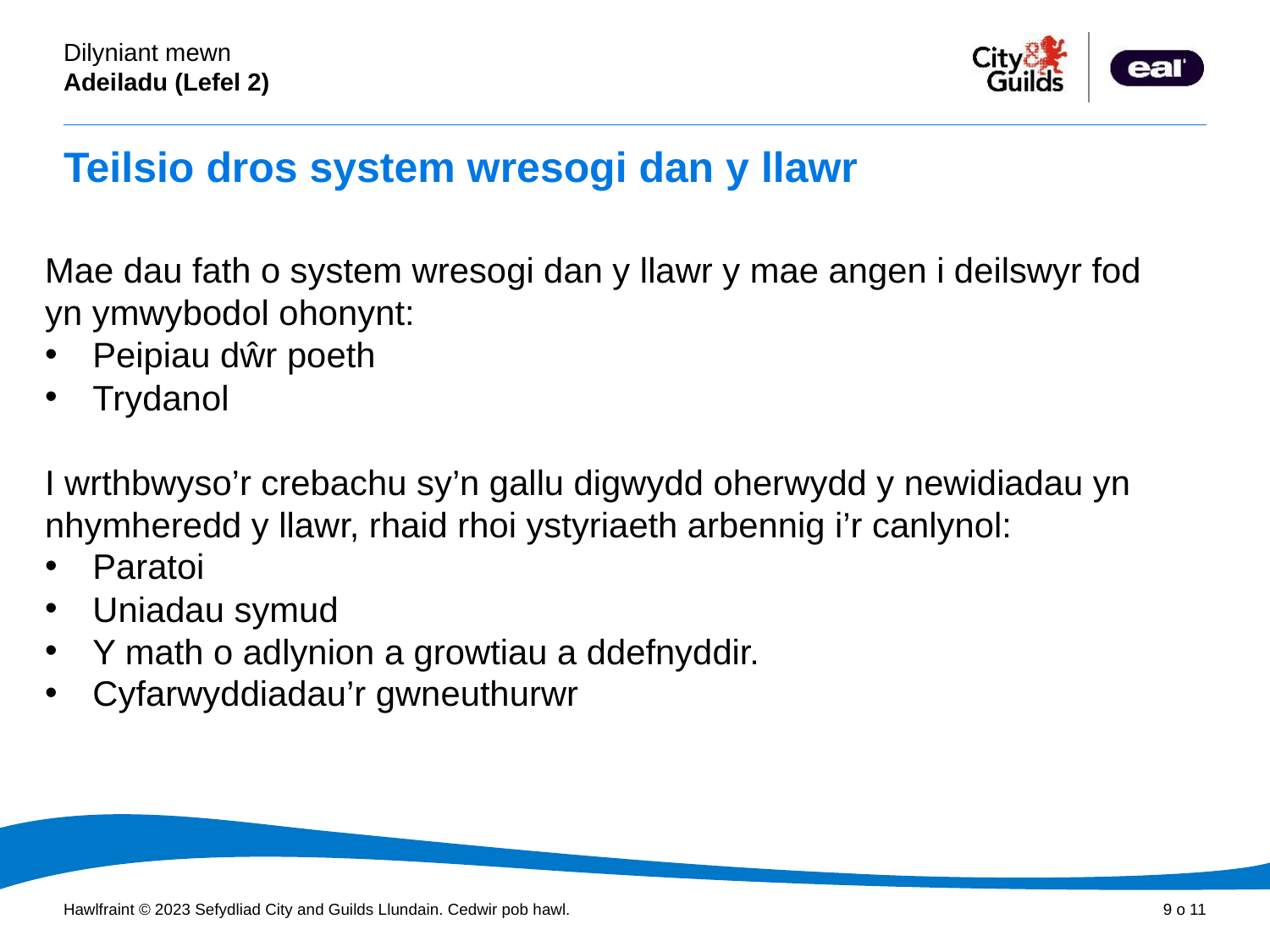

# Teilsio dros system wresogi dan y llawr
Mae dau fath o system wresogi dan y llawr y mae angen i deilswyr fod yn ymwybodol ohonynt:
Peipiau dŵr poeth
Trydanol

I wrthbwyso’r crebachu sy’n gallu digwydd oherwydd y newidiadau yn nhymheredd y llawr, rhaid rhoi ystyriaeth arbennig i’r canlynol:
Paratoi
Uniadau symud
Y math o adlynion a growtiau a ddefnyddir.
Cyfarwyddiadau’r gwneuthurwr